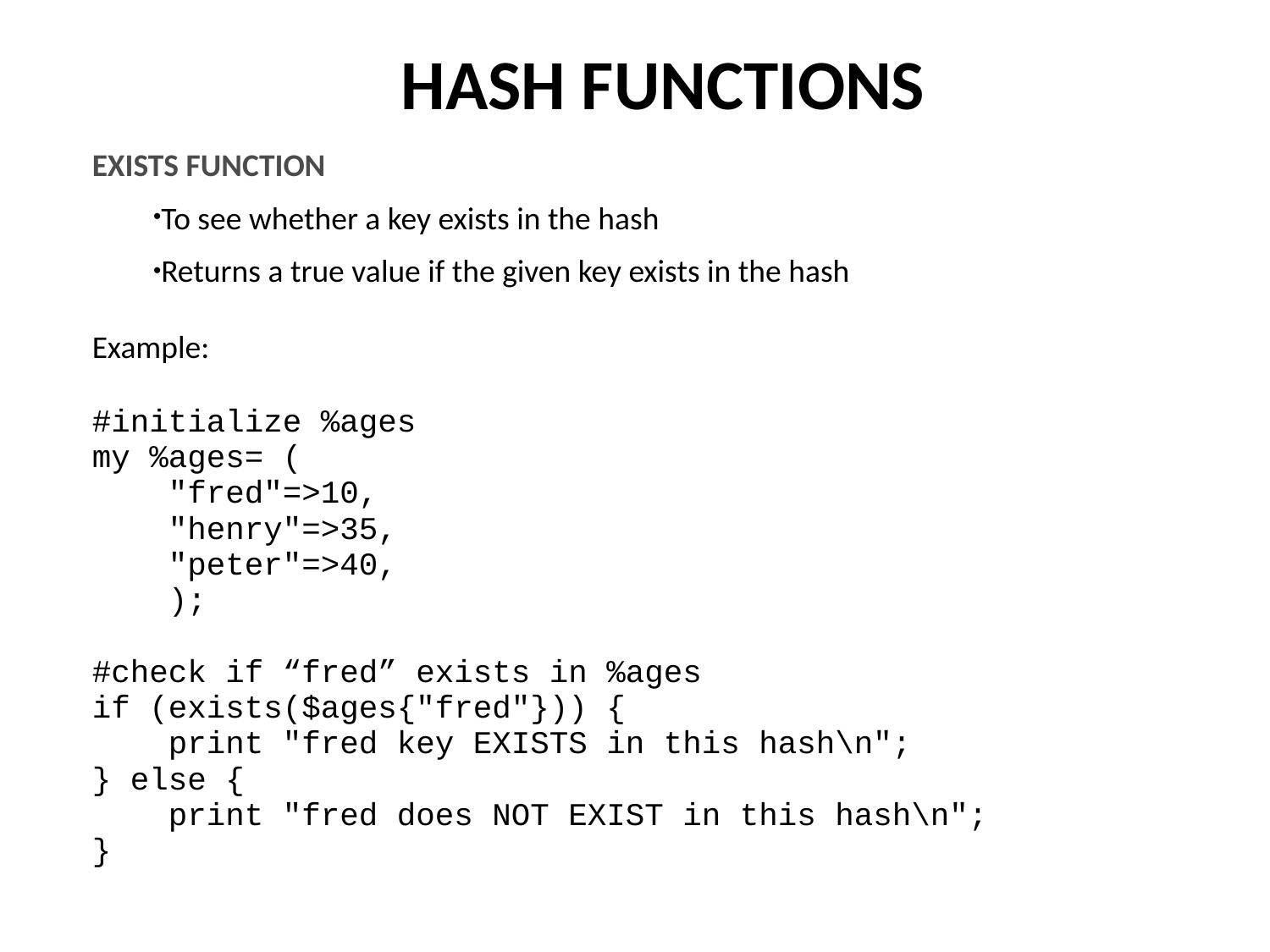

HASH FUNCTIONS
EXISTS FUNCTION
To see whether a key exists in the hash
Returns a true value if the given key exists in the hash

Example:

#initialize %ages
my %ages= (
    "fred"=>10,
    "henry"=>35,
    "peter"=>40,
    );

#check if “fred” exists in %ages
if (exists($ages{"fred"})) {
    print "fred key EXISTS in this hash\n";
} else {
    print "fred does NOT EXIST in this hash\n";
}